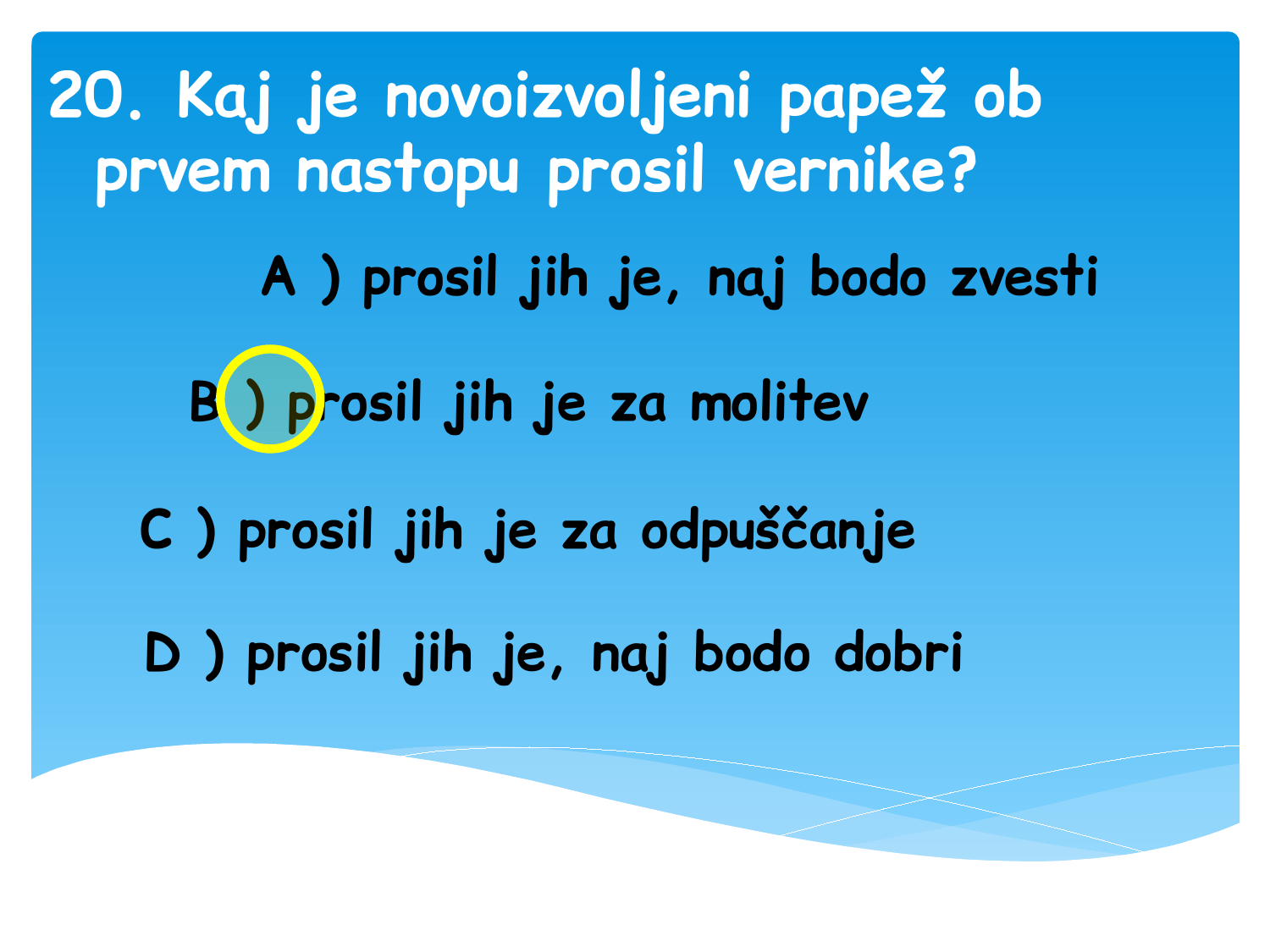

20. Kaj je novoizvoljeni papež ob prvem nastopu prosil vernike?
A ) prosil jih je, naj bodo zvesti

B ) prosil jih je za molitev
C ) prosil jih je za odpuščanje
D ) prosil jih je, naj bodo dobri